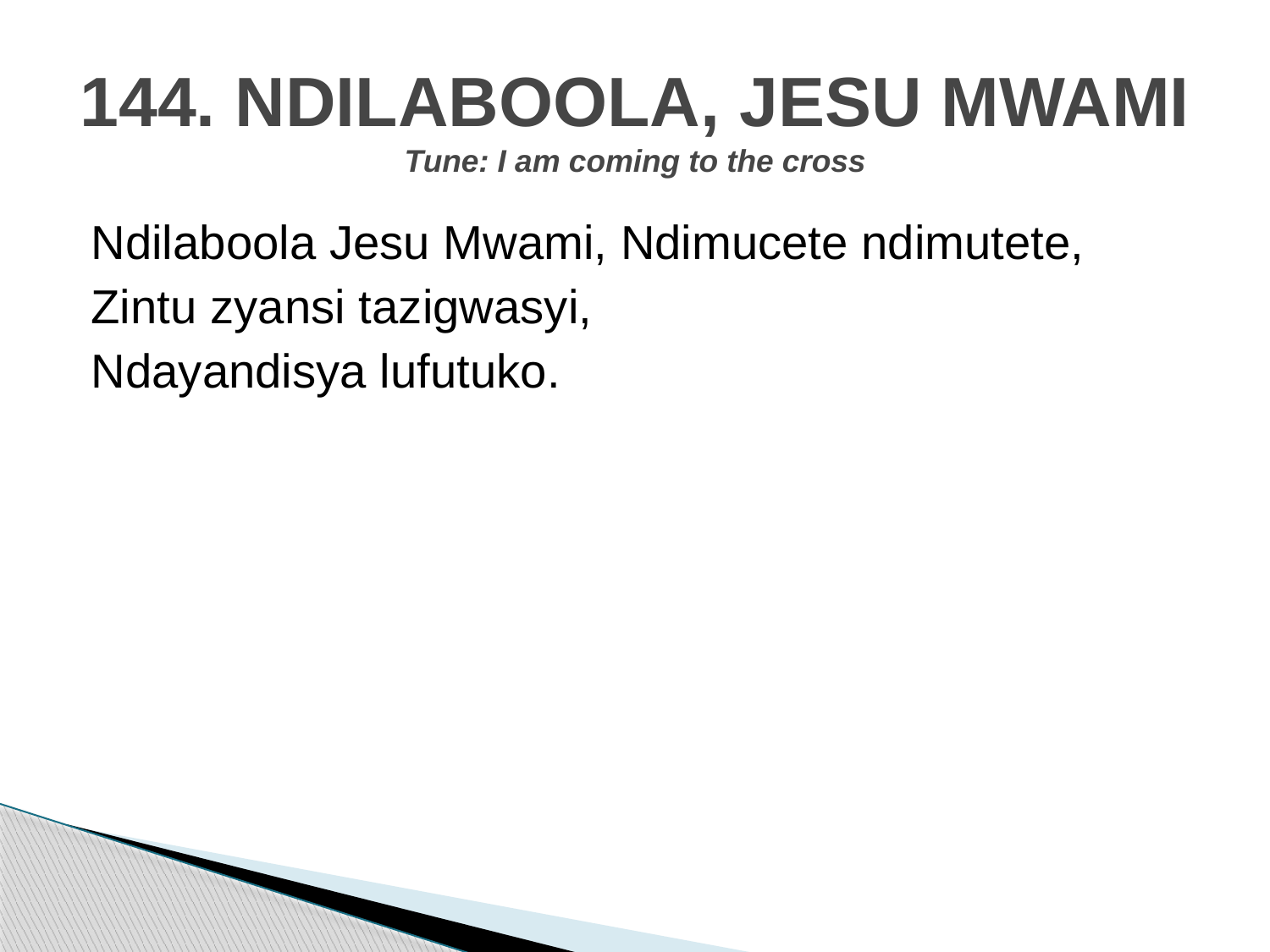

# 144. NDILABOOLA, JESU MWAMI Tune: I am coming to the cross
Ndilaboola Jesu Mwami, Ndimucete ndimutete,
Zintu zyansi tazigwasyi,
Ndayandisya lufutuko.